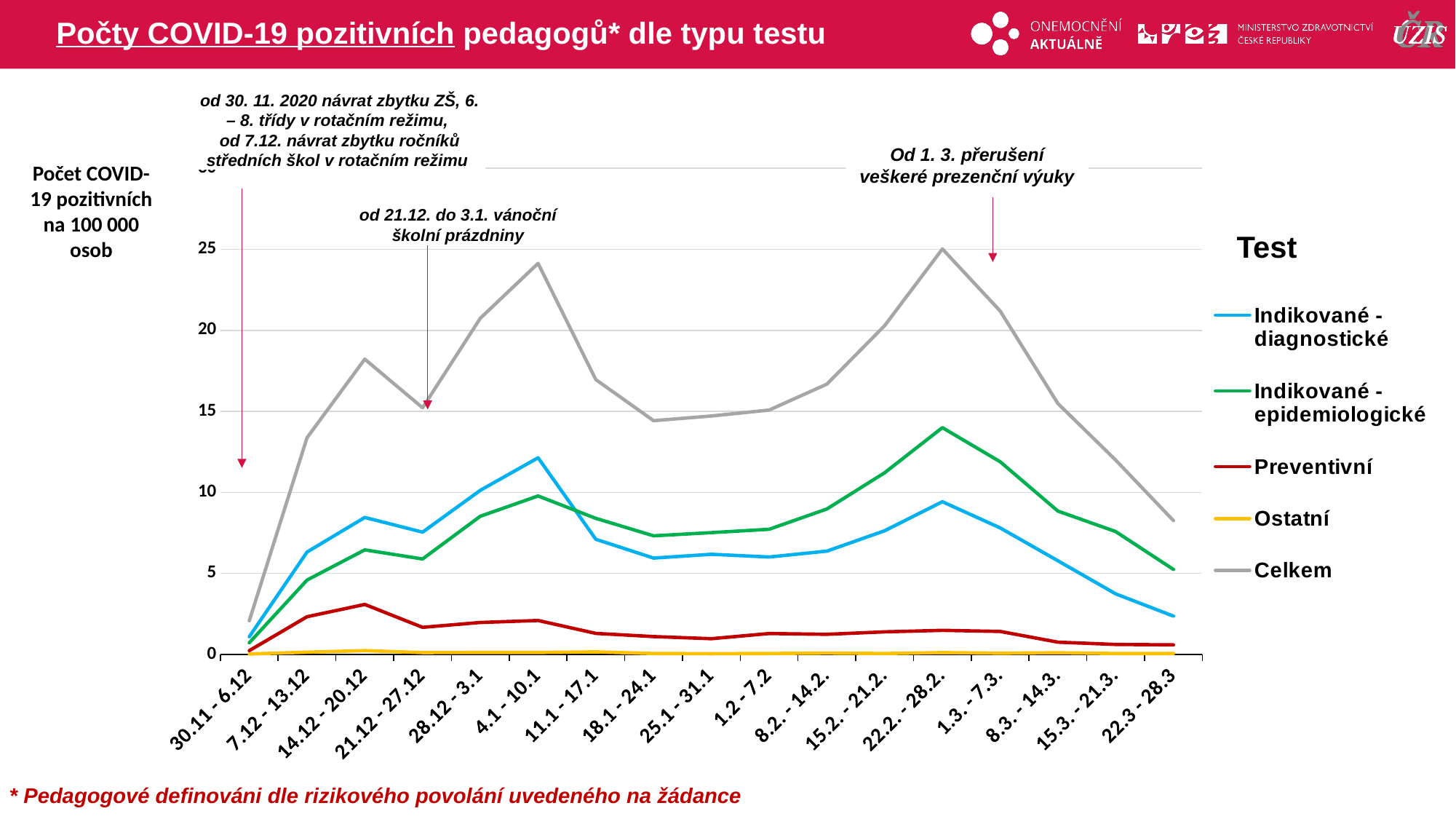

# Počty COVID-19 pozitivních pedagogů* dle typu testu
od 30. 11. 2020 návrat zbytku ZŠ, 6. – 8. třídy v rotačním režimu,
od 7.12. návrat zbytku ročníků středních škol v rotačním režimu
Od 1. 3. přerušení veškeré prezenční výuky

### Chart

| Category | Indikované - diagnostické | Indikované - epidemiologické | Preventivní | Ostatní | Celkem |
|---|---|---|---|---|---|
| 30.11 - 6.12 | 1.0940776826948424 | 0.7200340304914775 | 0.23377728262710307 | 0.028053273915252367 | 2.0759422697286753 |
| 7.12 - 13.12 | 6.321337722236867 | 4.5913858307963045 | 2.3284217349659464 | 0.14026636957626185 | 13.381411657575379 |
| 14.12 - 20.12 | 8.453386539796048 | 6.452253000508045 | 3.0858601306777604 | 0.23377728262710307 | 18.225276953608954 |
| 21.12 - 27.12 | 7.546330683202887 | 5.891187522202998 | 1.673845343610058 | 0.11221309566100947 | 15.223576644676951 |
| 28.12 - 3.1 | 10.127231883406106 | 8.52819527023672 | 1.97308026537275 | 0.1215641869660936 | 20.75007160598167 |
| 4.1 - 10.1 | 12.137716513999191 | 9.781241505117993 | 2.0946444523388434 | 0.1215641869660936 | 24.135166658422122 |
| 11.1 - 17.1 | 7.106829391863934 | 8.397279991965542 | 1.299801691406693 | 0.15896855218643008 | 16.9628796274226 |
| 18.1 - 24.1 | 5.947294070033502 | 7.3219044918808684 | 1.1034287739999264 | 0.056106547830504734 | 14.428733883744801 |
| 25.1 - 31.1 | 6.181071352660605 | 7.518277409287635 | 0.9725134957287488 | 0.04675545652542062 | 14.71861771420241 |
| 1.2 - 7.2 | 6.012751709169091 | 7.724001417999485 | 1.290450600101609 | 0.056106547830504734 | 15.08331027510069 |
| 8.2. - 14.2. | 6.377444270067372 | 8.977047652880758 | 1.2436951435761883 | 0.0841598217457571 | 16.682346888270075 |
| 15.2. - 21.2. | 7.630490504948645 | 11.211958474795864 | 1.3933126044575344 | 0.056106547830504734 | 20.291868132032548 |
| 22.2. - 28.2. | 9.425900035524796 | 13.998583683710931 | 1.4868235175083755 | 0.11221309566100947 | 25.023520332405113 |
| 1.3. - 7.3. | 7.8081612397452425 | 11.894588140067004 | 1.4213658783727867 | 0.07480873044067299 | 21.198923988625708 |
| 8.3. - 14.3. | 5.778974426541988 | 8.84613237460958 | 0.7574383957118139 | 0.10286200435592535 | 15.485407201219308 |
| 15.3. - 21.3. | 3.740436522033649 | 7.5837350484232235 | 0.6171720261355521 | 0.056106547830504734 | 11.99745014442293 |
| 22.3 - 28.3 | 2.365826100186283 | 5.245962222152193 | 0.5891187522202997 | 0.056106547830504734 | 8.25701362238928 |
Počet COVID-19 pozitivních na 100 000 osob
od 21.12. do 3.1. vánoční školní prázdniny
Test
* Pedagogové definováni dle rizikového povolání uvedeného na žádance